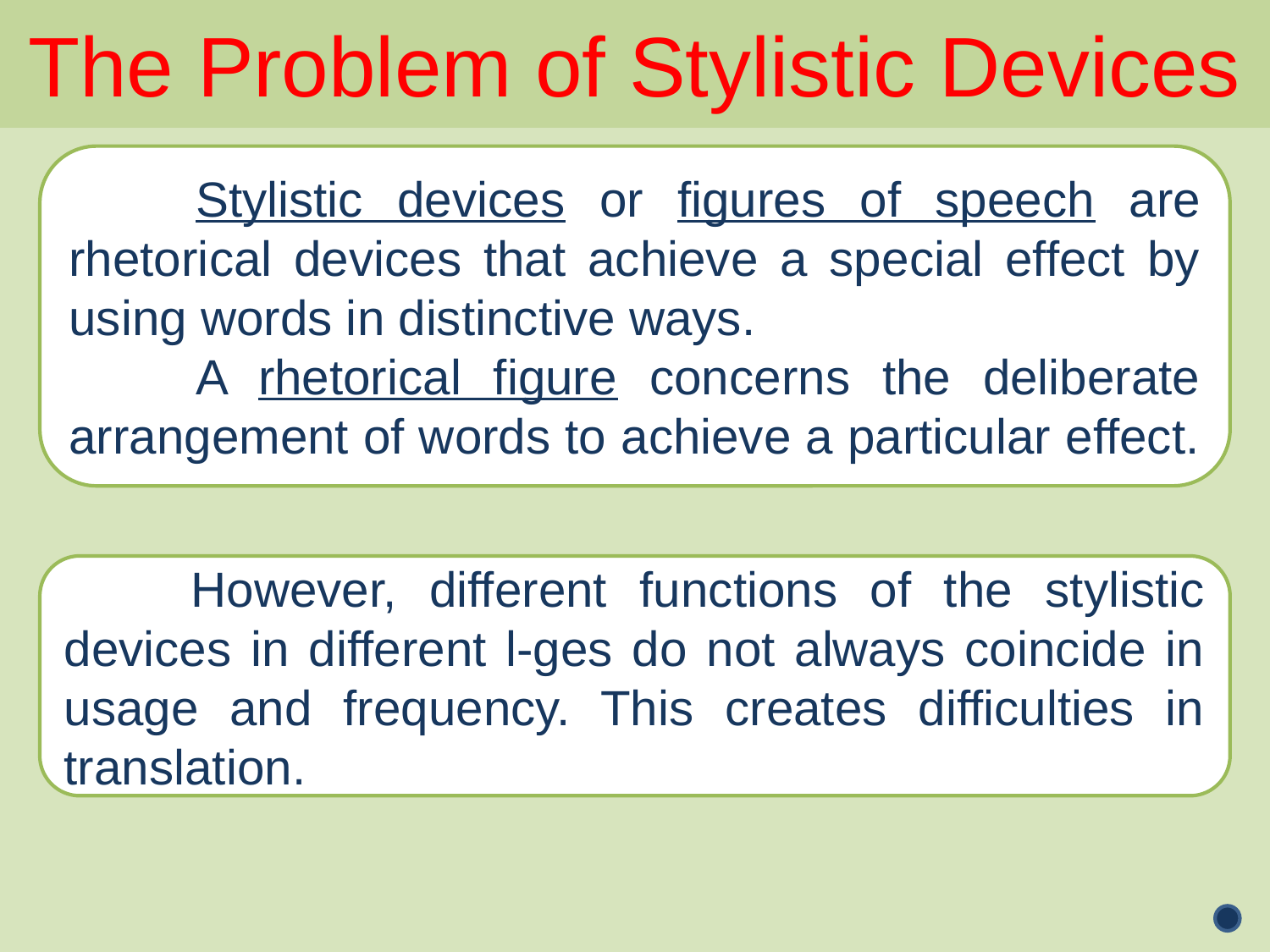

The Problem of Stylistic Devices
	Stylistic devices or figures of speech are rhetorical devices that achieve a special effect by using words in distinctive ways.
	A rhetorical figure concerns the deliberate arrangement of words to achieve a particular effect.
	However, different functions of the stylistic devices in different l-ges do not always coincide in usage and frequency. This creates difficulties in translation.